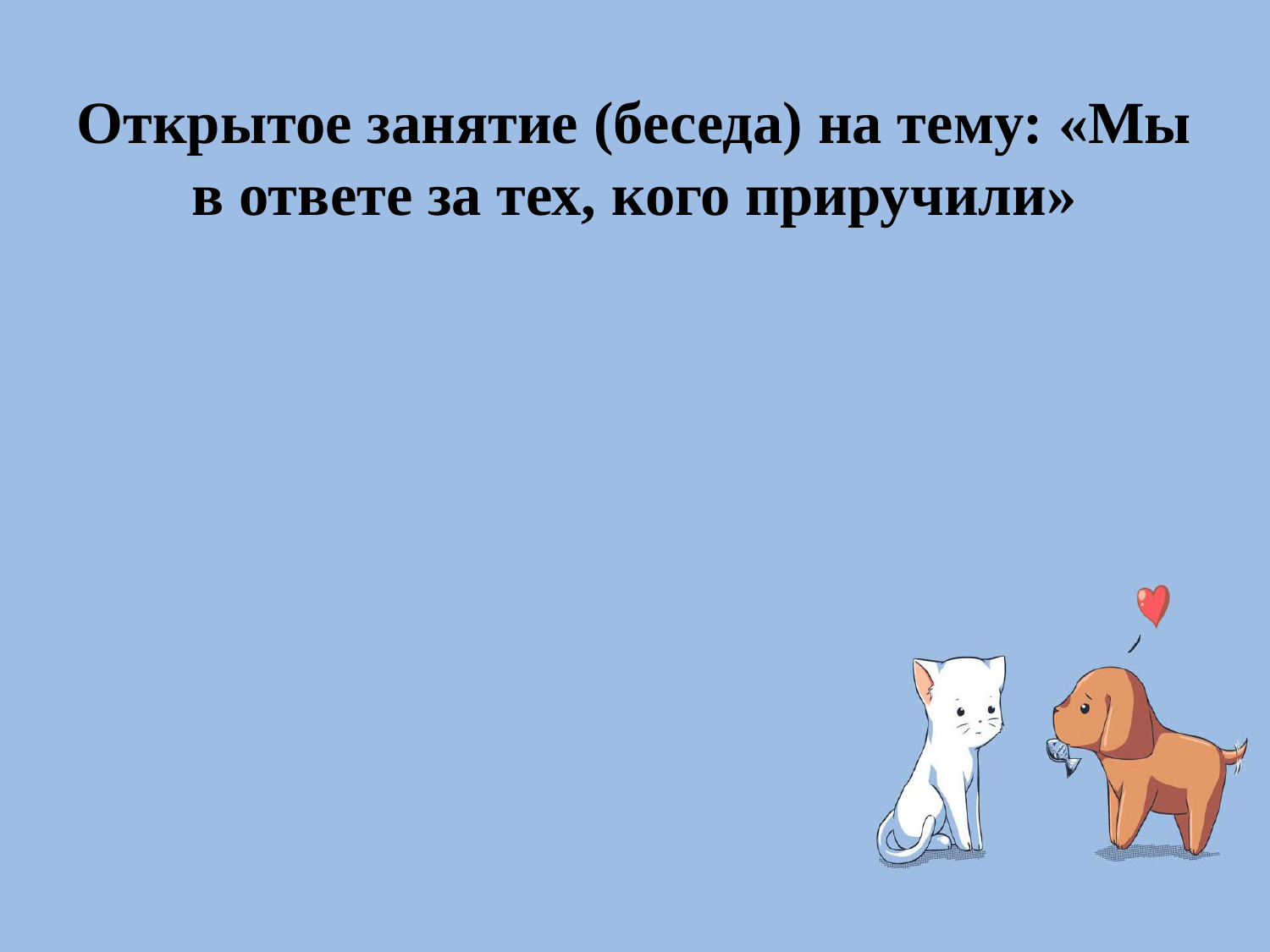

# Открытое занятие (беседа) на тему: «Мы в ответе за тех, кого приручили»